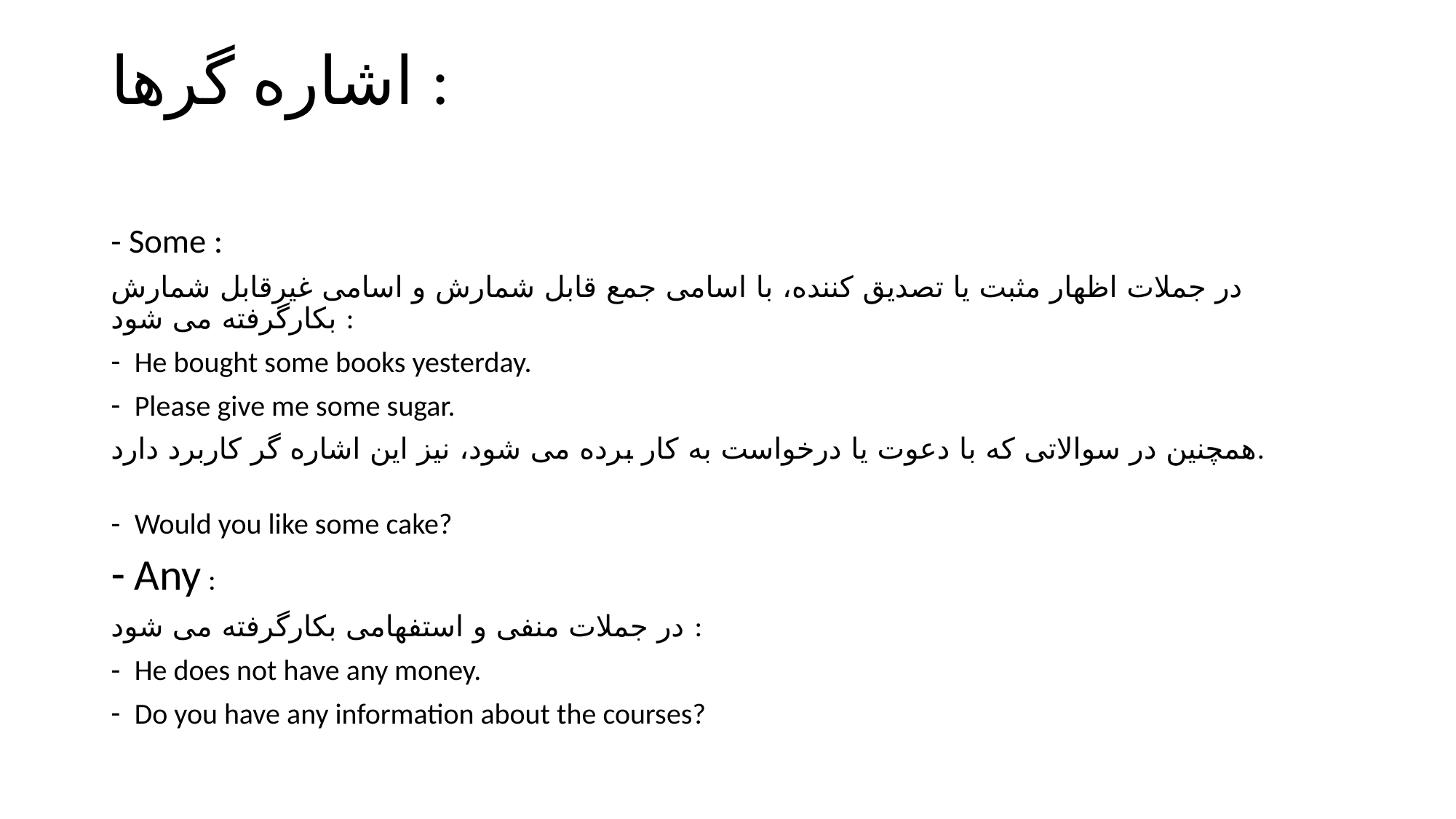

# اشاره گرها :
- Some :
در جملات اظهار مثبت یا تصدیق کننده، با اسامی جمع قابل شمارش و اسامی غیرقابل شمارش بکارگرفته می شود :
He bought some books yesterday.
Please give me some sugar.
همچنین در سوالاتی که با دعوت یا درخواست به کار برده می شود، نیز این اشاره گر کاربرد دارد.
Would you like some cake?
Any :
در جملات منفی و استفهامی بکارگرفته می شود :
He does not have any money.
Do you have any information about the courses?